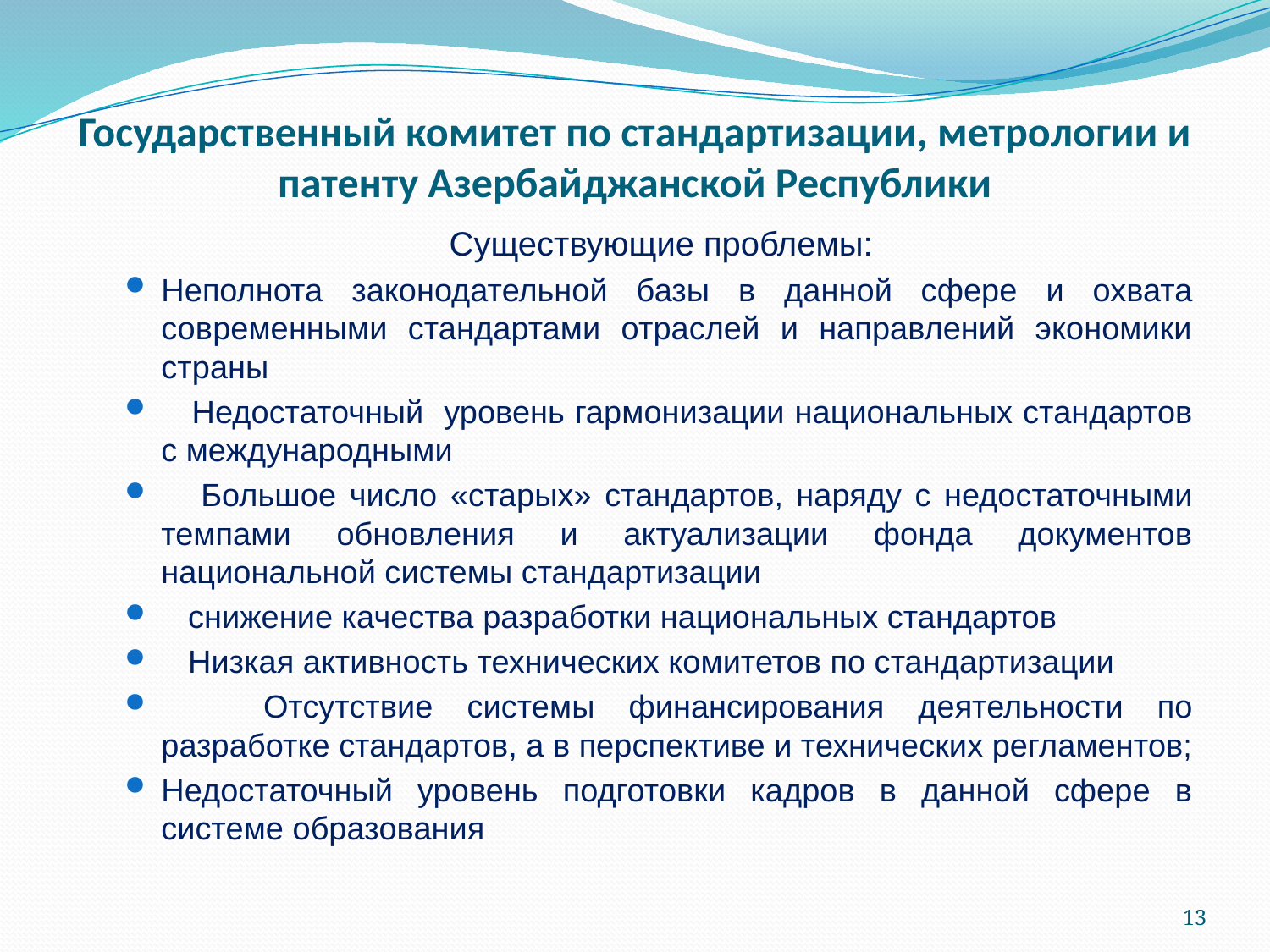

# Государственный комитет по стандартизации, метрологии и патенту Азербайджанской Республики
Существующие проблемы:
Неполнота законодательной базы в данной сфере и охвата современными стандартами отраслей и направлений экономики страны
   Недостаточный  уровень гармонизации национальных стандартов с международными
   Большое число «старых» стандартов, наряду с недостаточными темпами обновления и актуализации фонда документов национальной системы стандартизации
   снижение качества разработки национальных стандартов
   Низкая активность технических комитетов по стандартизации
   Отсутствие системы финансирования деятельности по разработке стандартов, а в перспективе и технических регламентов;
Недостаточный уровень подготовки кадров в данной сфере в системе образования
13